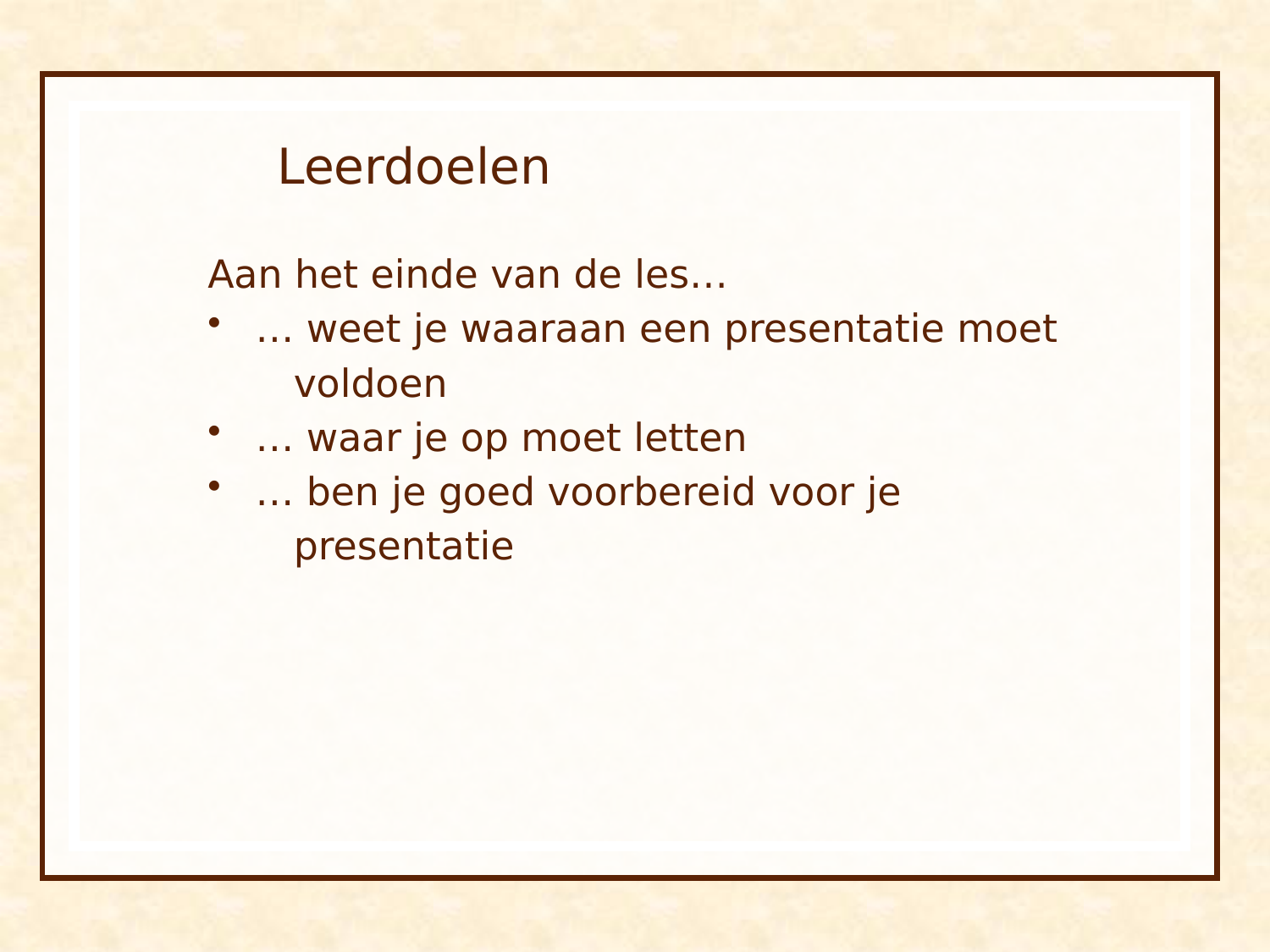

# Leerdoelen
Aan het einde van de les…
… weet je waaraan een presentatie moet
       voldoen
… waar je op moet letten
… ben je goed voorbereid voor je
       presentatie